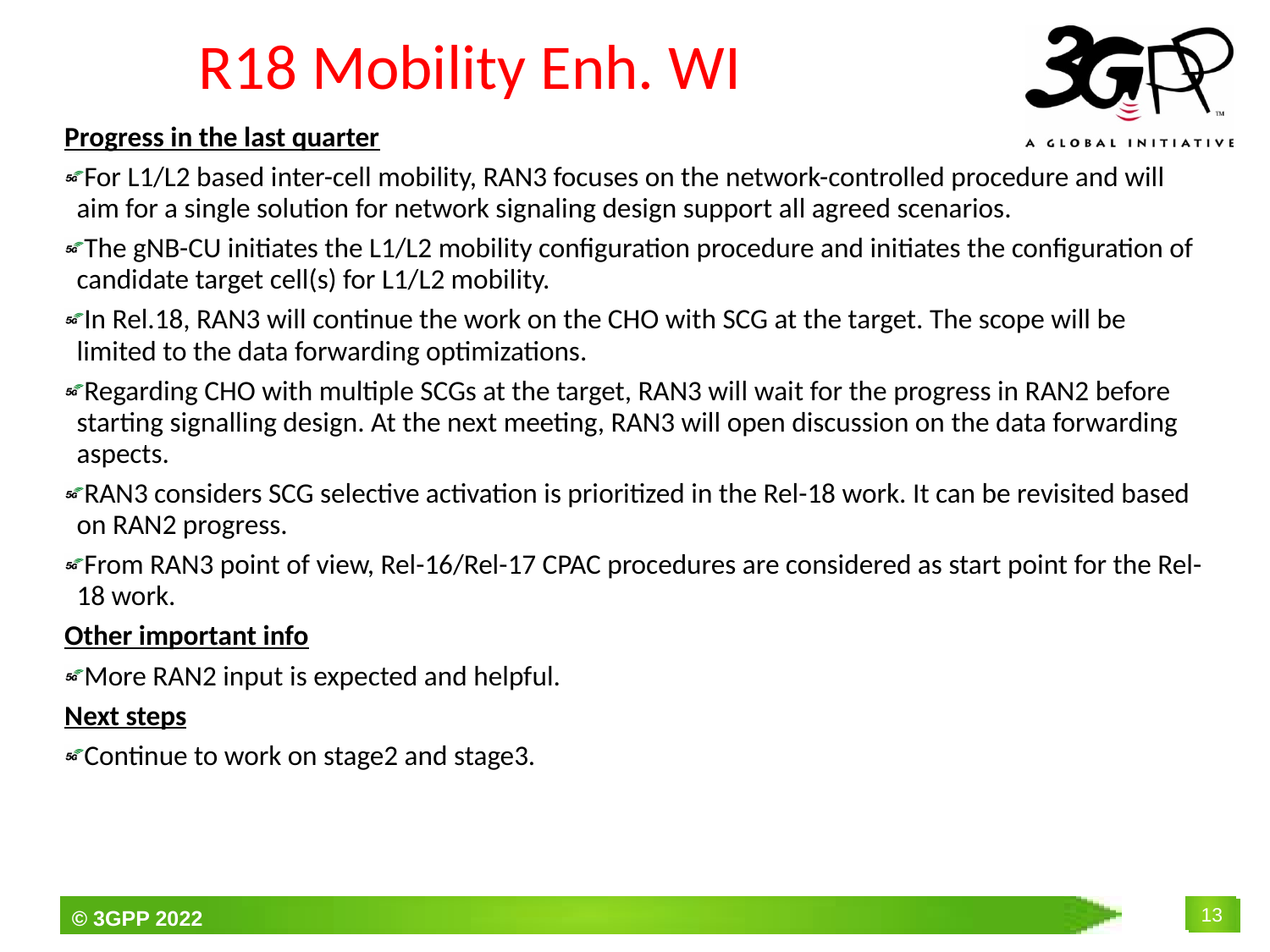

# R18 Mobility Enh. WI
Progress in the last quarter
For L1/L2 based inter-cell mobility, RAN3 focuses on the network-controlled procedure and will aim for a single solution for network signaling design support all agreed scenarios.
The gNB-CU initiates the L1/L2 mobility configuration procedure and initiates the configuration of candidate target cell(s) for L1/L2 mobility.
In Rel.18, RAN3 will continue the work on the CHO with SCG at the target. The scope will be limited to the data forwarding optimizations.
Regarding CHO with multiple SCGs at the target, RAN3 will wait for the progress in RAN2 before starting signalling design. At the next meeting, RAN3 will open discussion on the data forwarding aspects.
RAN3 considers SCG selective activation is prioritized in the Rel-18 work. It can be revisited based on RAN2 progress.
From RAN3 point of view, Rel-16/Rel-17 CPAC procedures are considered as start point for the Rel-18 work.
Other important info
More RAN2 input is expected and helpful.
Next steps
Continue to work on stage2 and stage3.

13